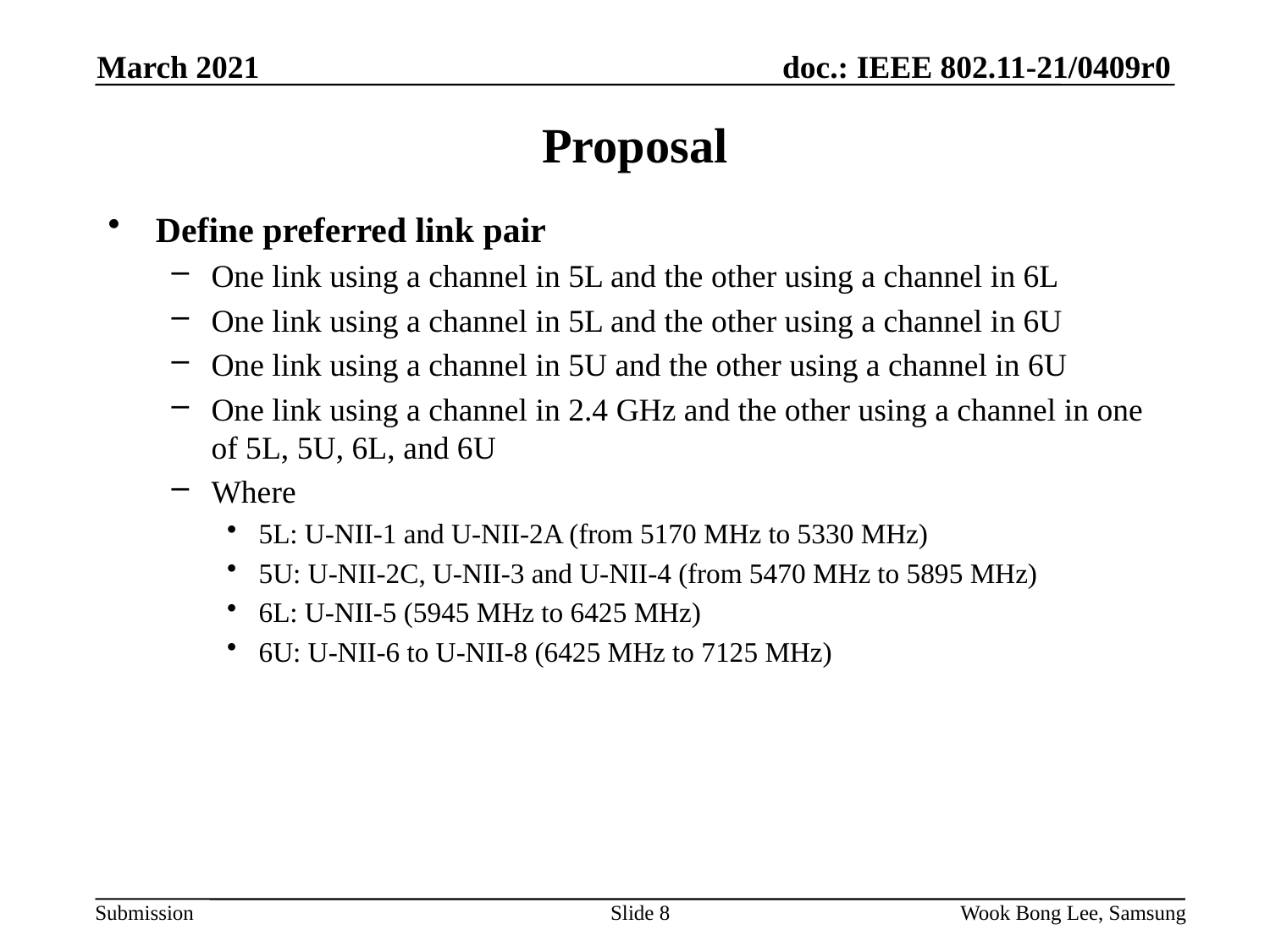

March 2021
# Proposal
Define preferred link pair
One link using a channel in 5L and the other using a channel in 6L
One link using a channel in 5L and the other using a channel in 6U
One link using a channel in 5U and the other using a channel in 6U
One link using a channel in 2.4 GHz and the other using a channel in one of 5L, 5U, 6L, and 6U
Where
5L: U-NII-1 and U-NII-2A (from 5170 MHz to 5330 MHz)
5U: U-NII-2C, U-NII-3 and U-NII-4 (from 5470 MHz to 5895 MHz)
6L: U-NII-5 (5945 MHz to 6425 MHz)
6U: U-NII-6 to U-NII-8 (6425 MHz to 7125 MHz)
Slide 8
Wook Bong Lee, Samsung